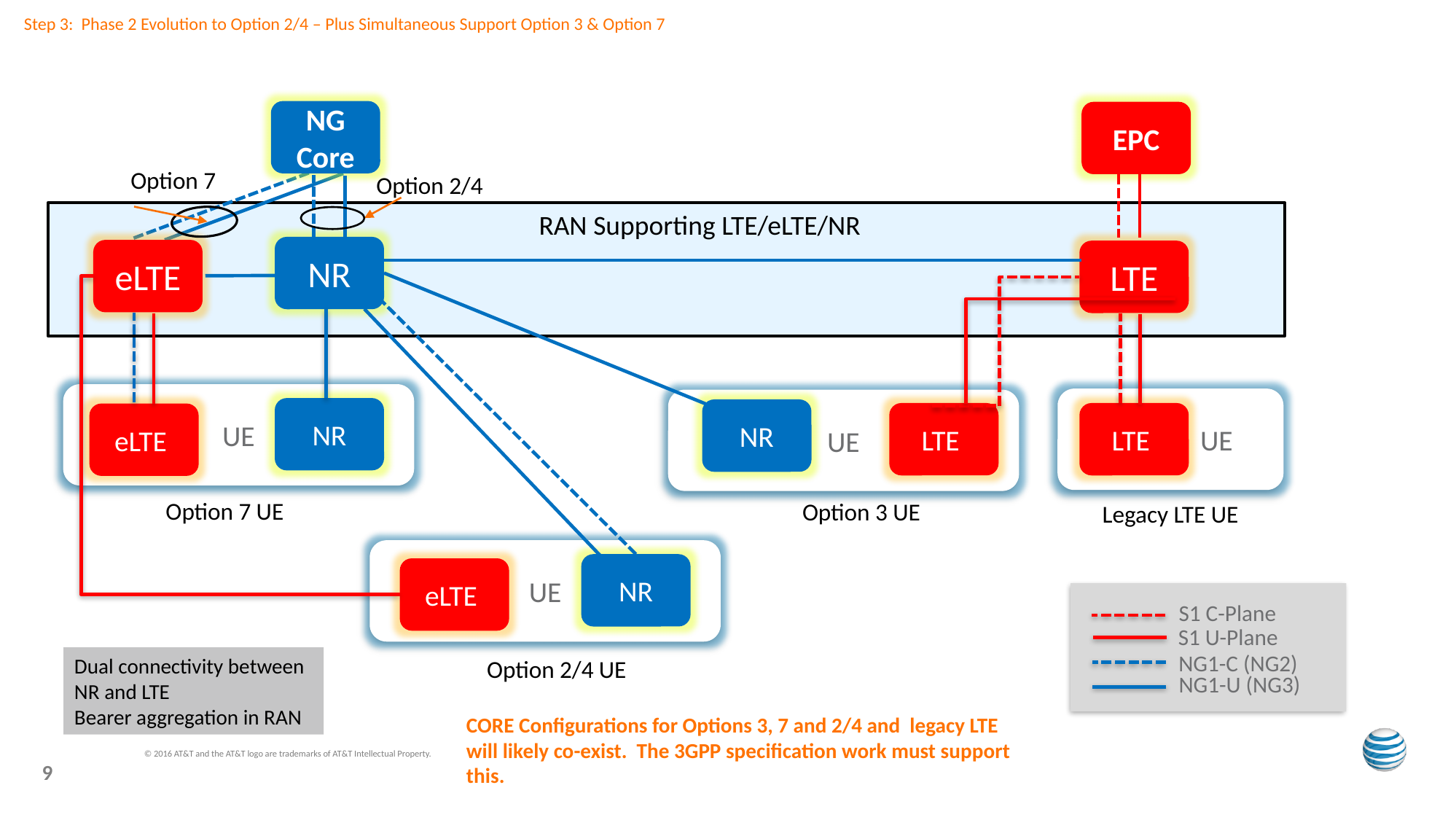

# Step 3:  Phase 2 Evolution to Option 2/4 – Plus Simultaneous Support Option 3 & Option 7
NG Core
EPC
Option 7
Option 2/4

RAN Supporting LTE/eLTE/NR

NR
eLTE
LTE
UE
              UE
UE
NR
NR
LTE
LTE
eLTE
Option 7 UE
Option 3 UE
Legacy LTE UE
UE
NR
eLTE

S1 C-Plane
S1 U-Plane
NG1-C (NG2)
NG1-U (NG3)
Dual connectivity between NR and LTE
Bearer aggregation in RAN
Option 2/4 UE
CORE Configurations for Options 3, 7 and 2/4 and  legacy LTE will likely co-exist.  The 3GPP specification work must support this.
© 2016 AT&T and the AT&T logo are trademarks of AT&T Intellectual Property.
9